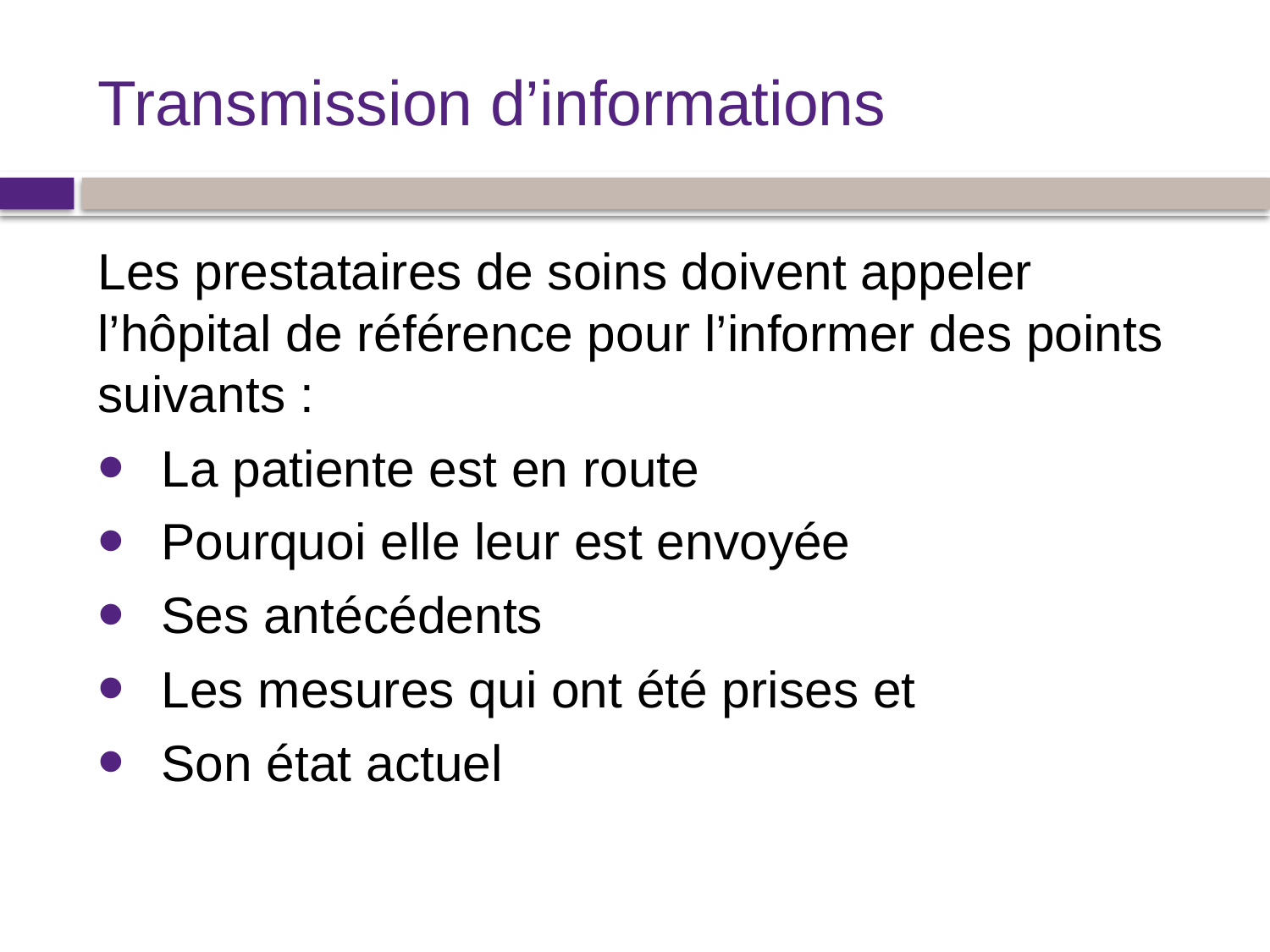

# Transmission d’informations
Les prestataires de soins doivent appeler l’hôpital de référence pour l’informer des points suivants :
La patiente est en route
Pourquoi elle leur est envoyée
Ses antécédents
Les mesures qui ont été prises et
Son état actuel